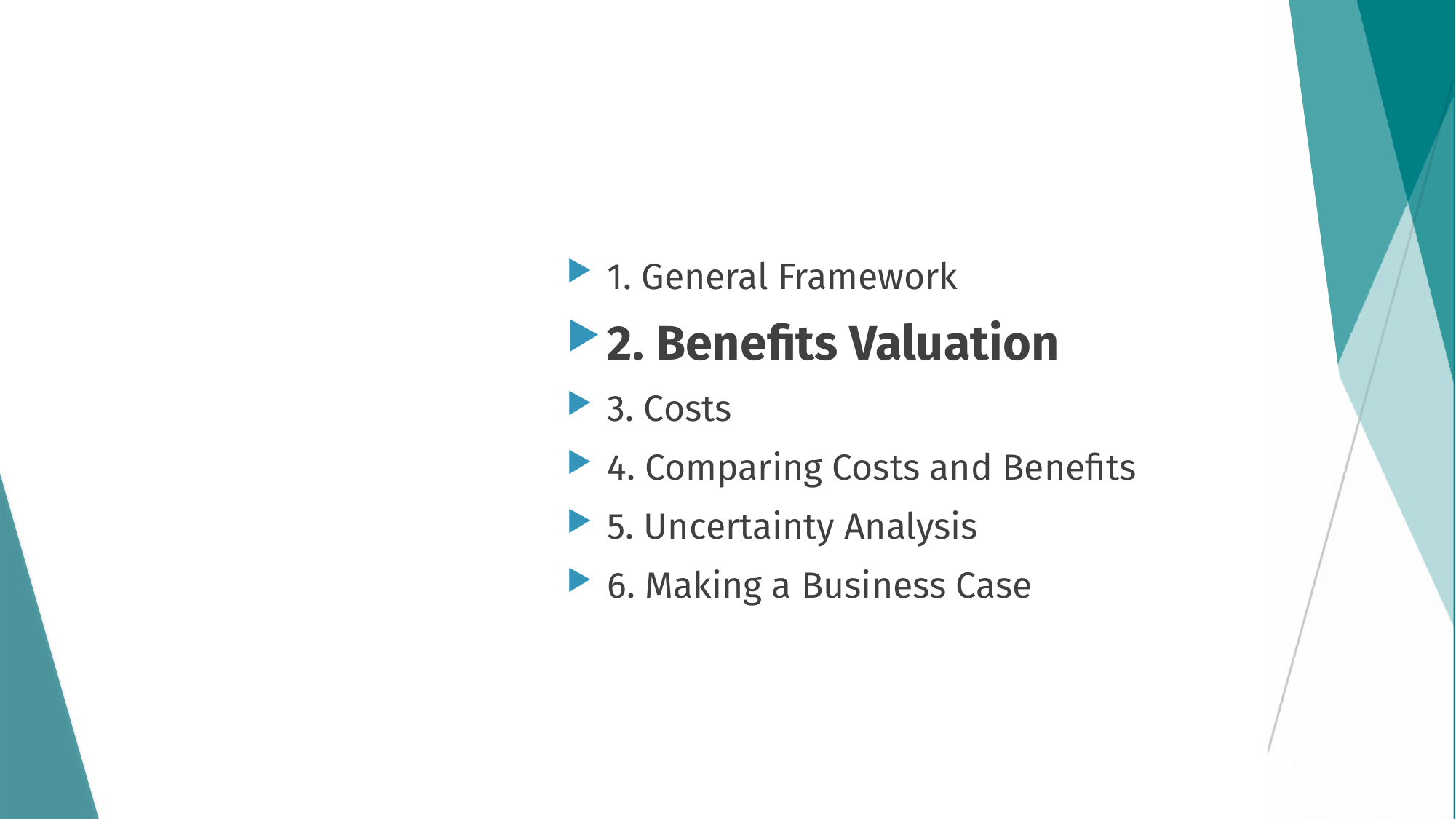

# Section 2: Benefits Valuation
1. General Framework
2. Benefits Valuation
3. Costs
4. Comparing Costs and Benefits
5. Uncertainty Analysis
6. Making a Business Case
15